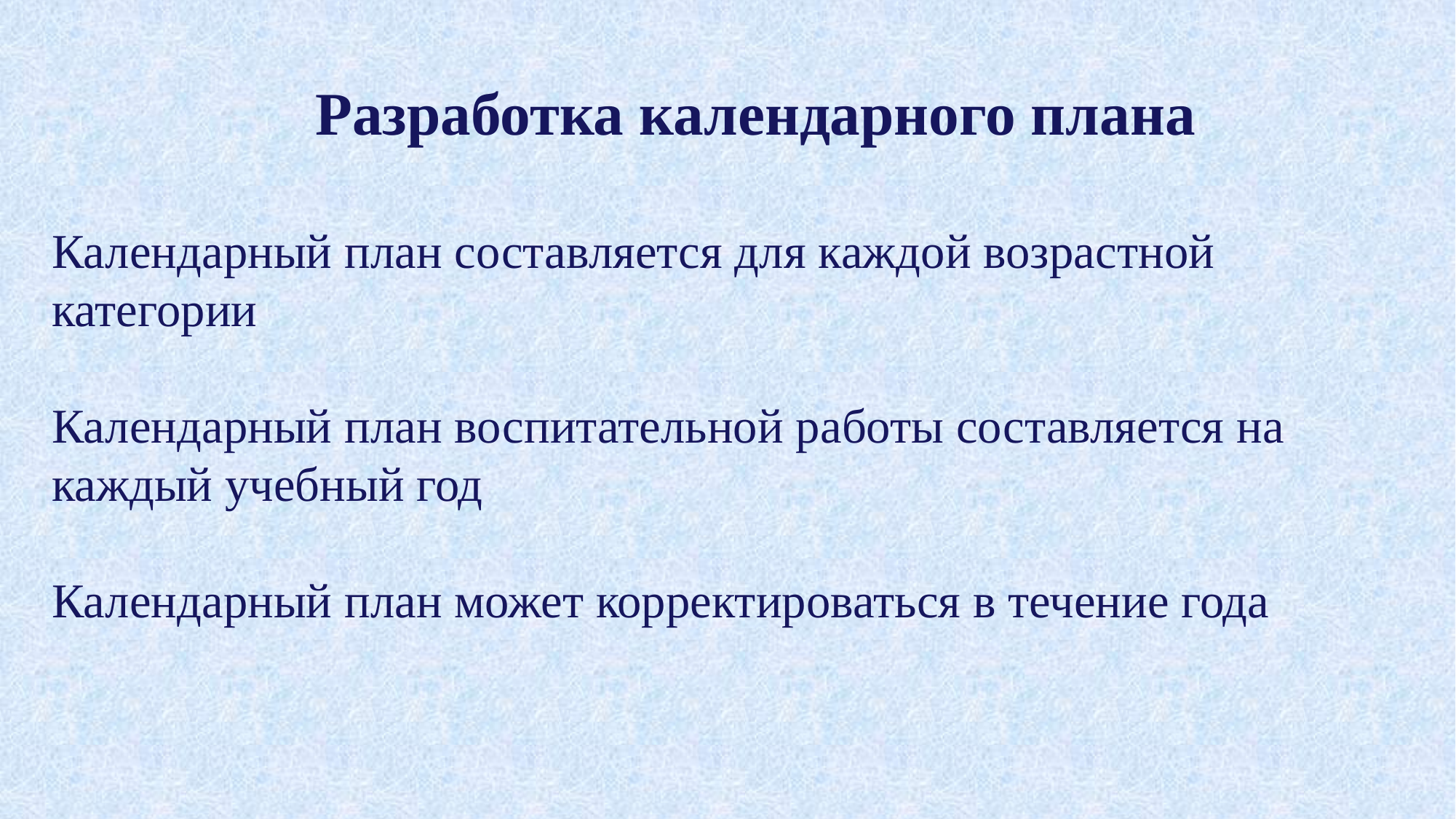

Разработка календарного плана
Календарный план составляется для каждой возрастной категории

Календарный план воспитательной работы составляется на каждый учебный год

Календарный план может корректироваться в течение года